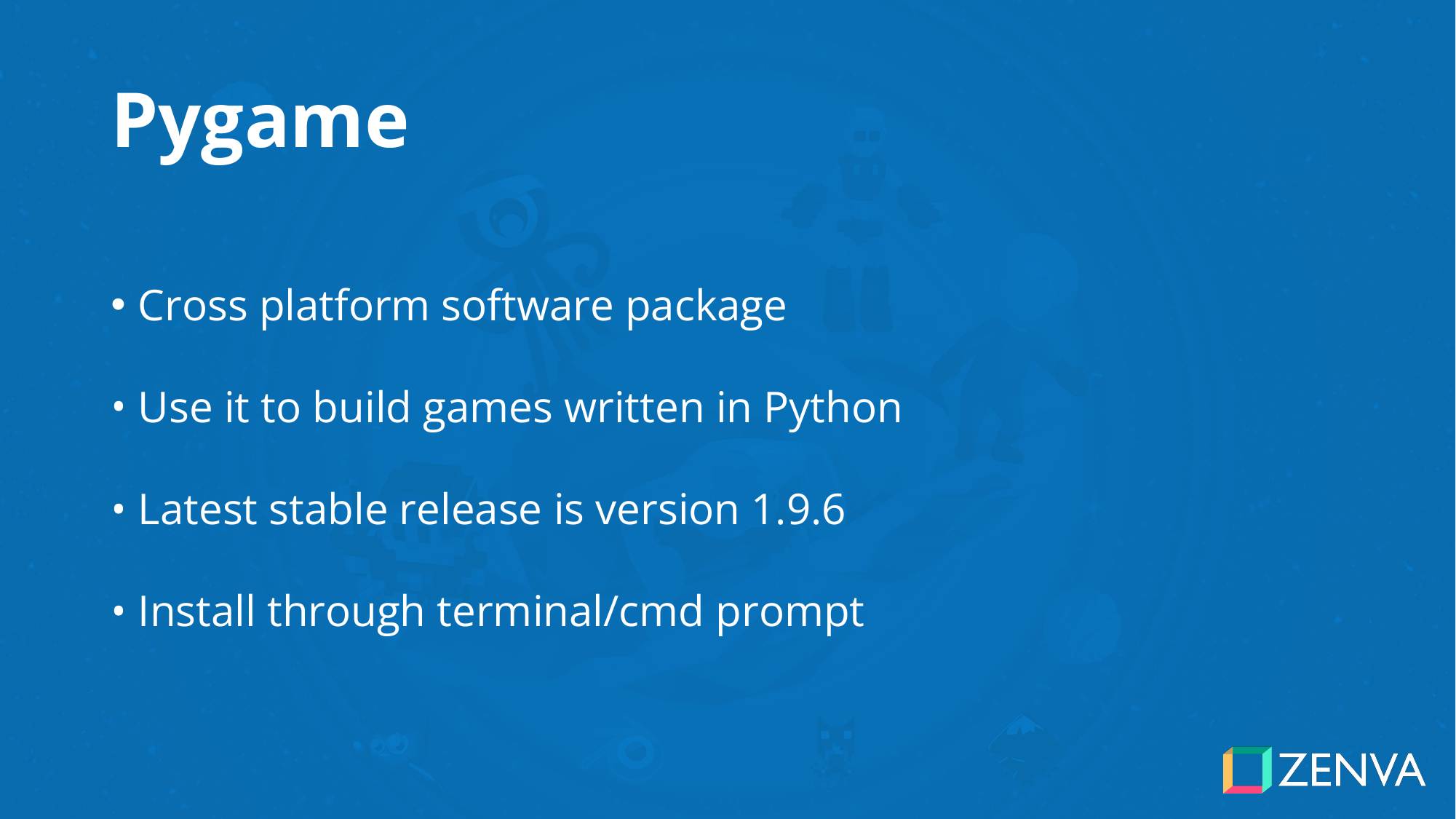

# Pygame
Cross platform software package
Use it to build games written in Python
Latest stable release is version 1.9.6
Install through terminal/cmd prompt